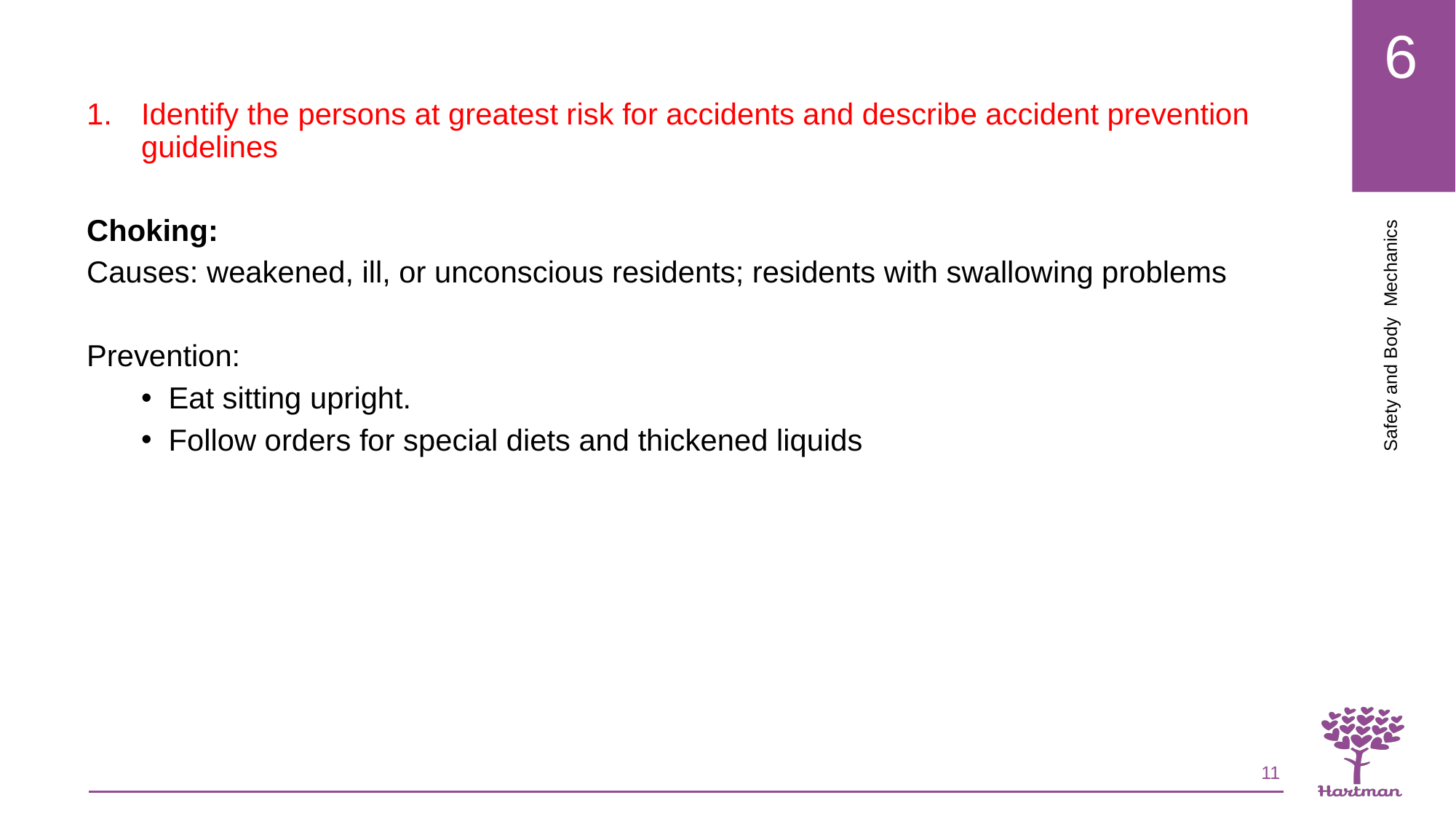

Identify the persons at greatest risk for accidents and describe accident prevention guidelines

Choking:
Causes: weakened, ill, or unconscious residents; residents with swallowing problems

Prevention:
Eat sitting upright.
Follow orders for special diets and thickened liquids

11